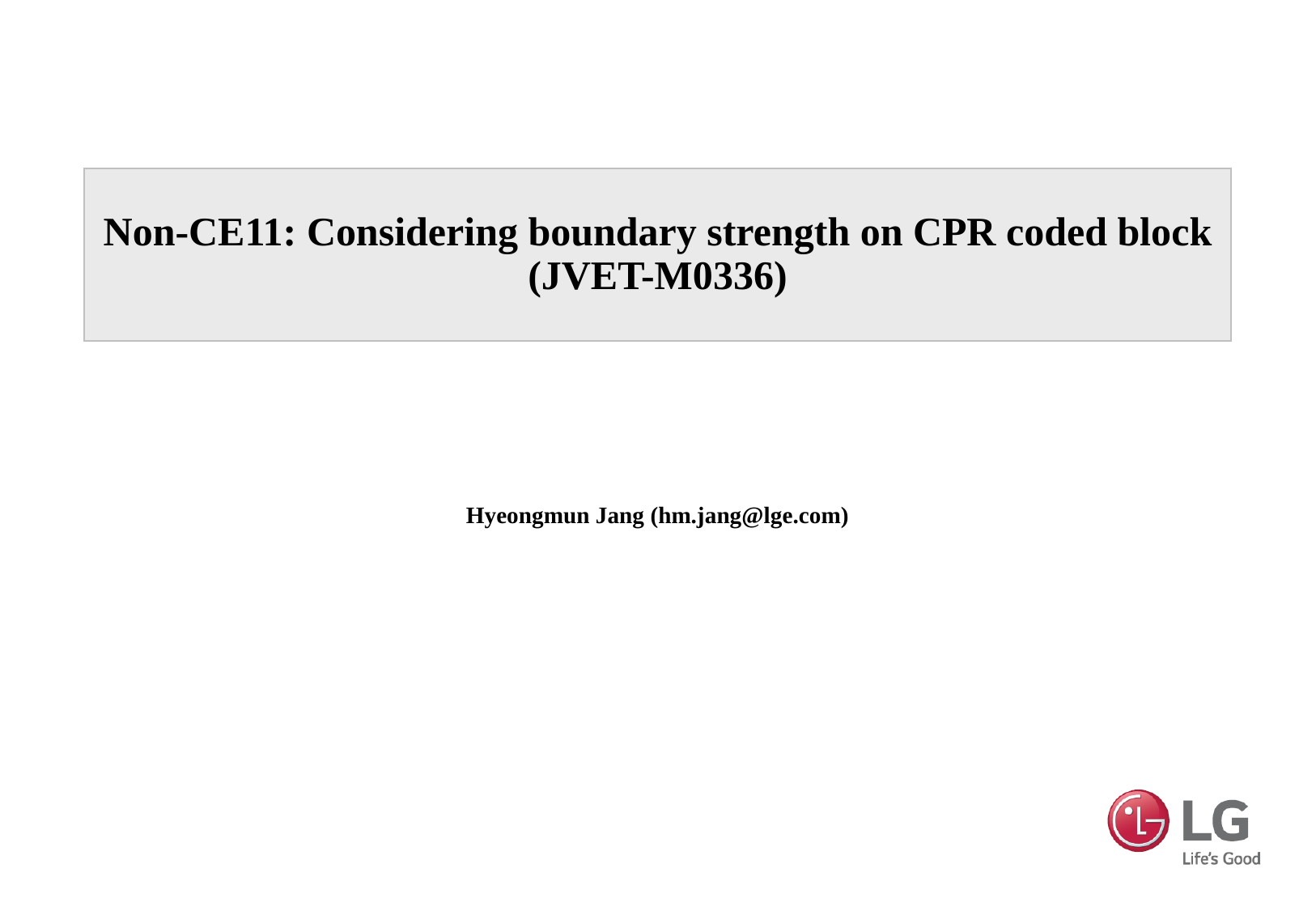

# Non-CE11: Considering boundary strength on CPR coded block (JVET-M0336)
Hyeongmun Jang (hm.jang@lge.com)